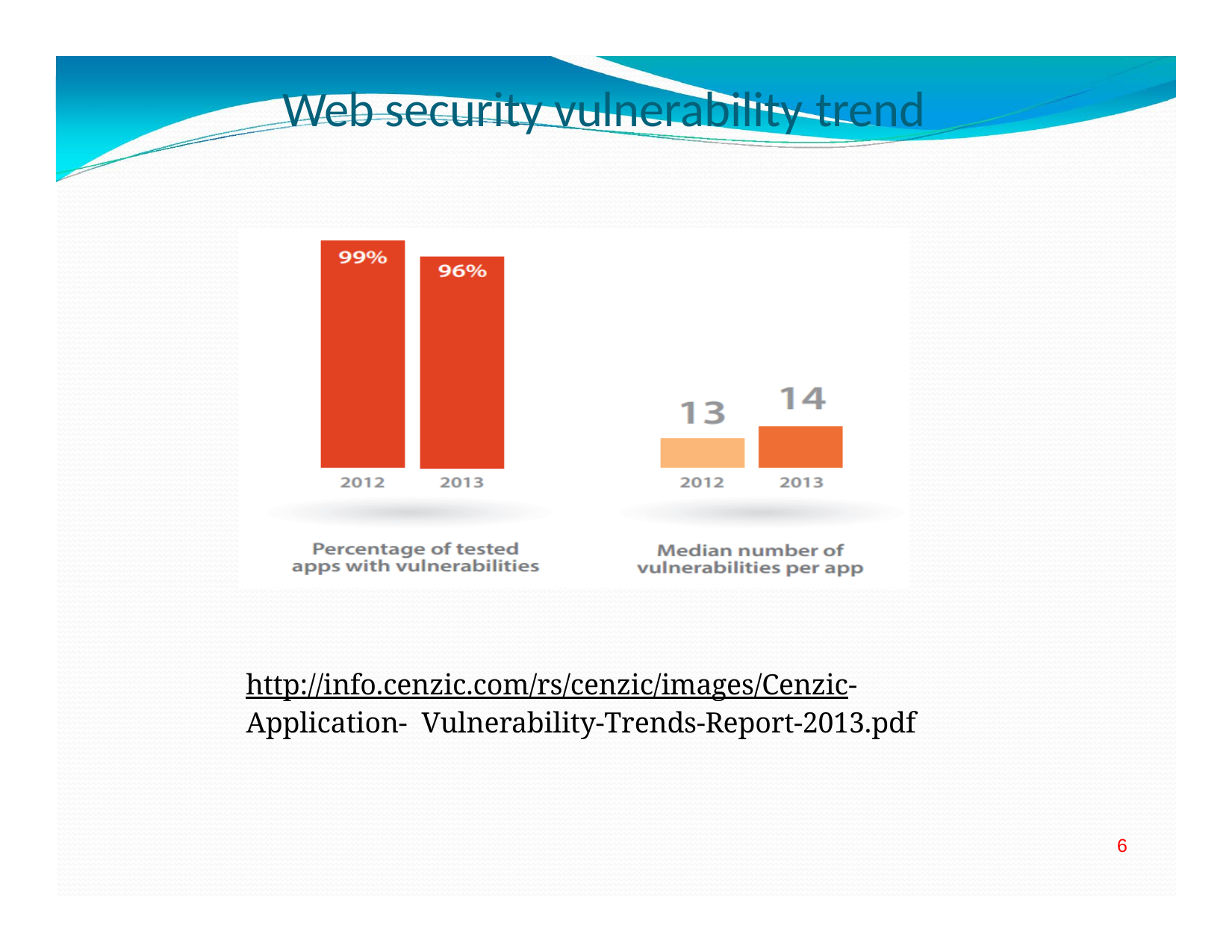

Web security vulnerability trend

http://info.cenzic.com/rs/cenzic/images/Cenzic‐Application‐  Vulnerability‐Trends‐Report‐2013.pdf
6